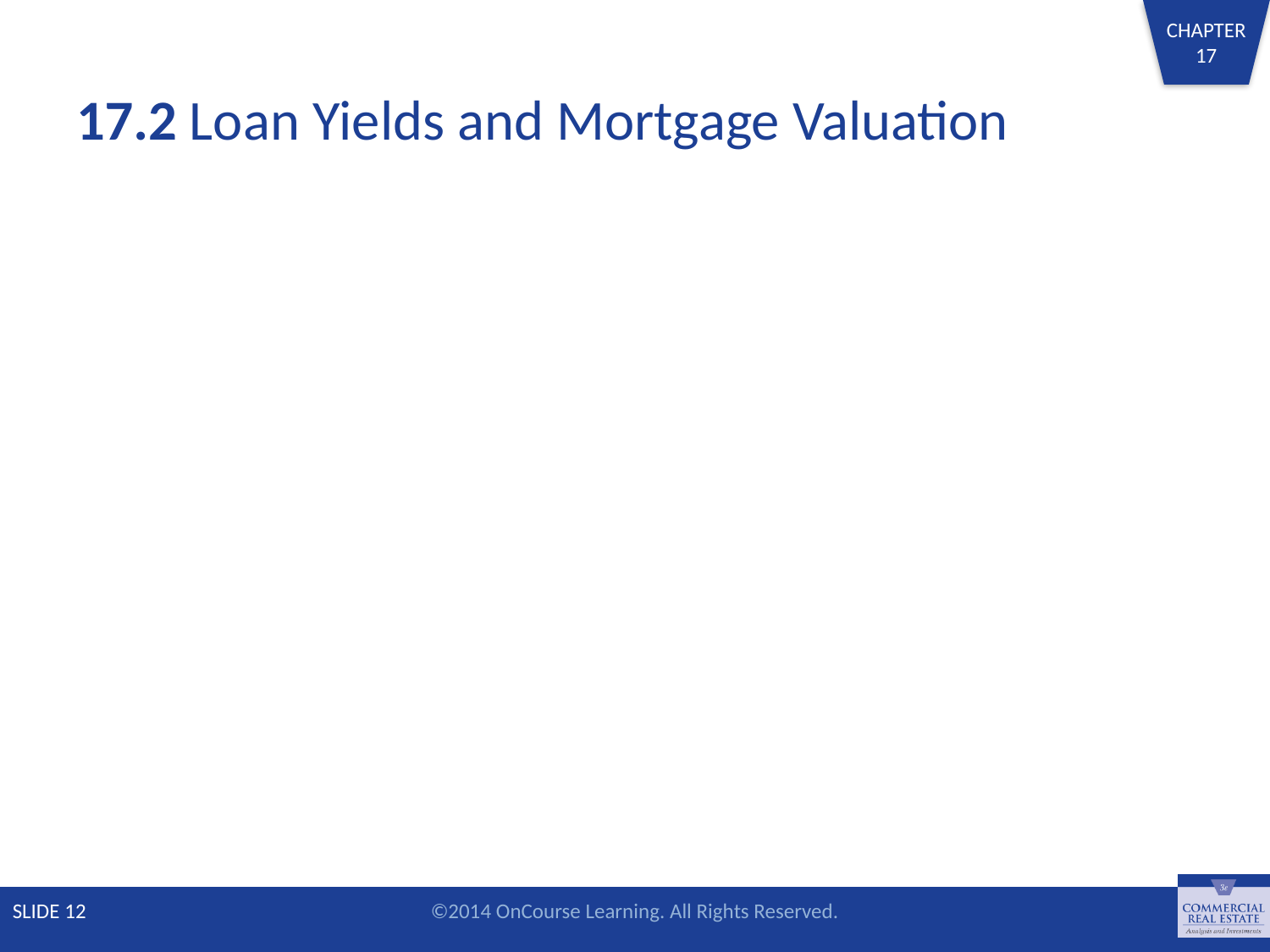

# 17.2 Loan Yields and Mortgage Valuation

SLIDE 12